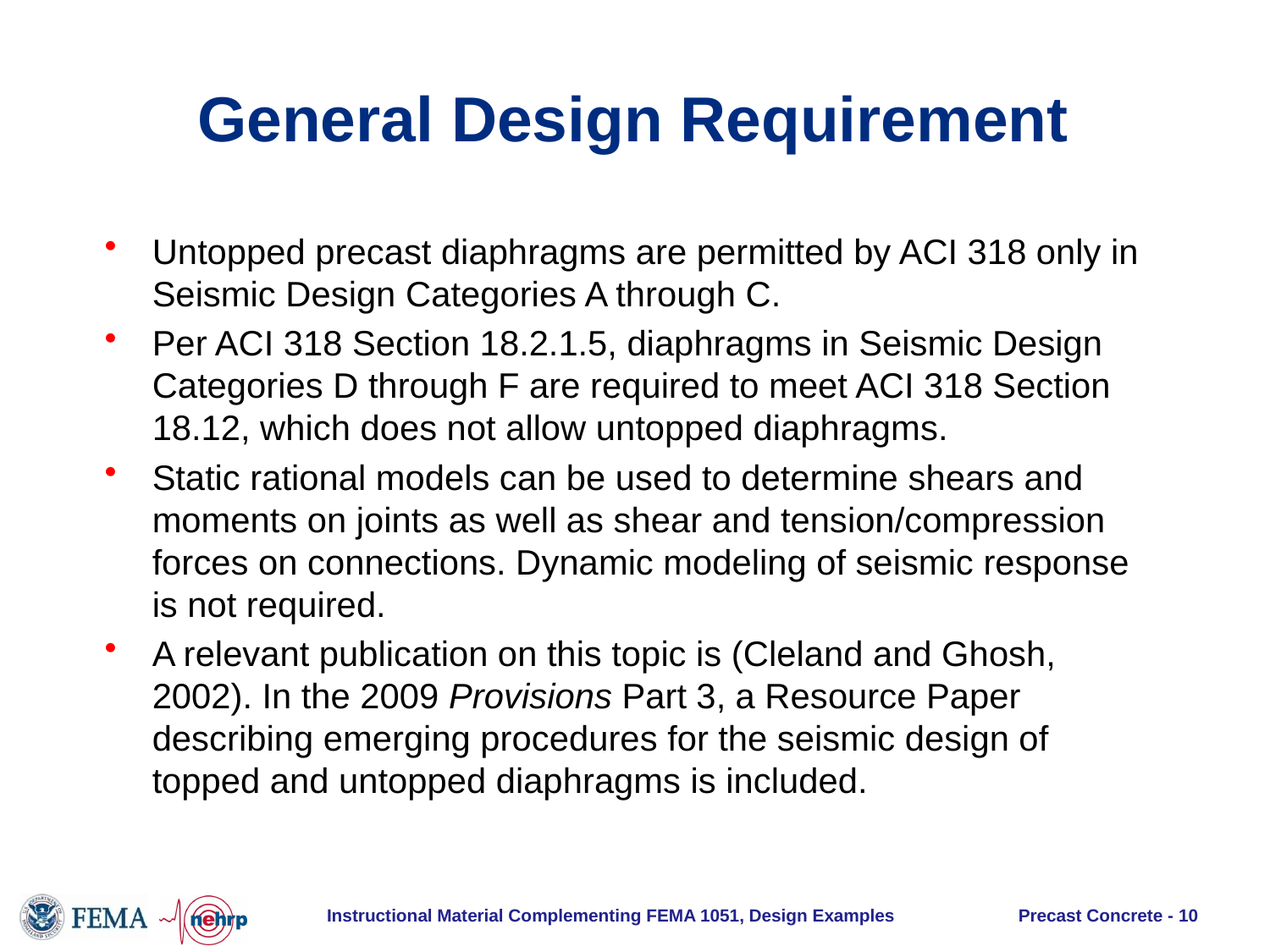

# General Design Requirement
Untopped precast diaphragms are permitted by ACI 318 only in Seismic Design Categories A through C.
Per ACI 318 Section 18.2.1.5, diaphragms in Seismic Design Categories D through F are required to meet ACI 318 Section 18.12, which does not allow untopped diaphragms.
Static rational models can be used to determine shears and moments on joints as well as shear and tension/compression forces on connections. Dynamic modeling of seismic response is not required.
A relevant publication on this topic is (Cleland and Ghosh, 2002). In the 2009 Provisions Part 3, a Resource Paper describing emerging procedures for the seismic design of topped and untopped diaphragms is included.